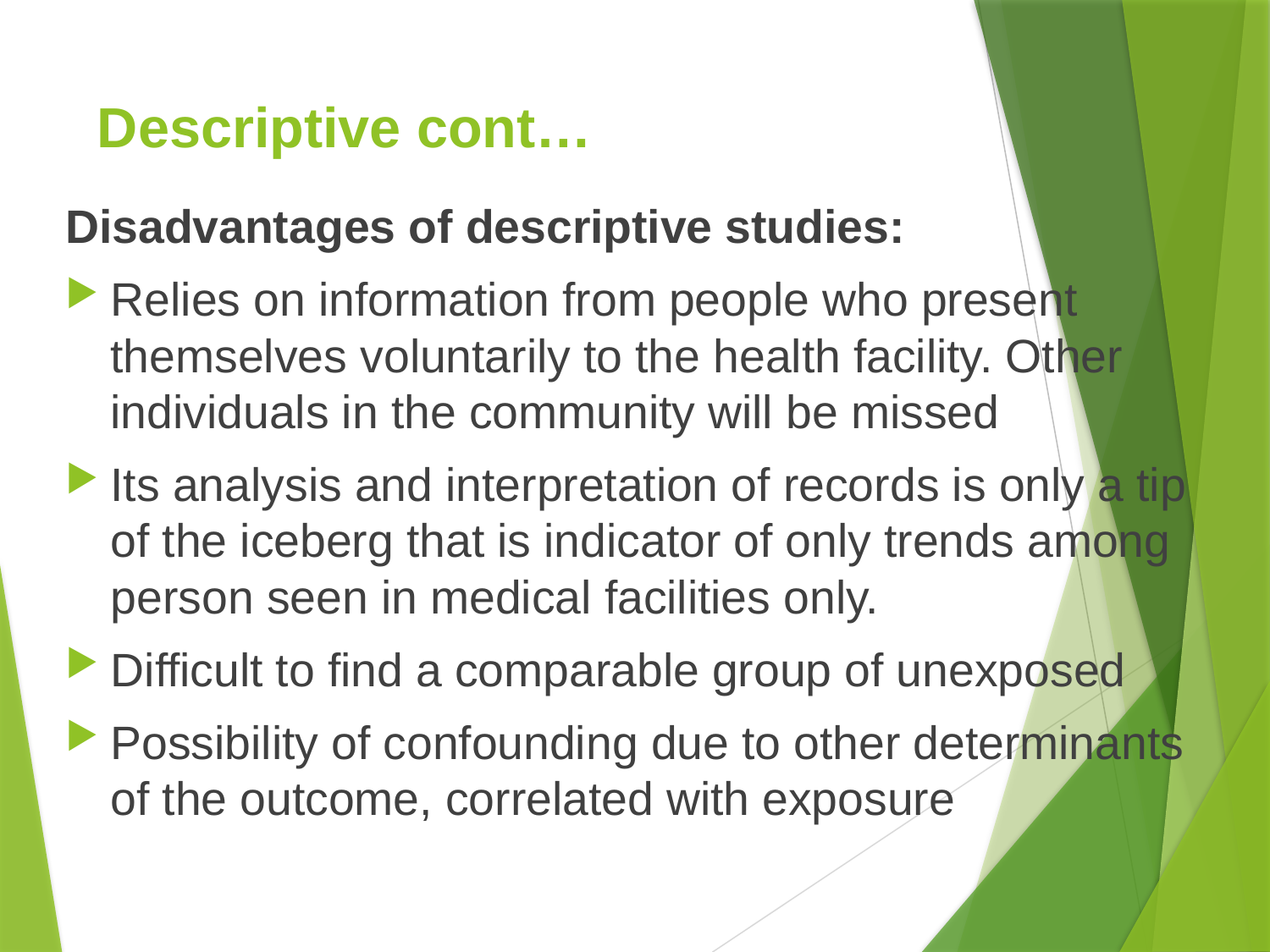

# Descriptive cont…
Disadvantages of descriptive studies:
Relies on information from people who present themselves voluntarily to the health facility. Other individuals in the community will be missed
Its analysis and interpretation of records is only a tip of the iceberg that is indicator of only trends among person seen in medical facilities only.
Difficult to find a comparable group of unexposed
Possibility of confounding due to other determinants of the outcome, correlated with exposure